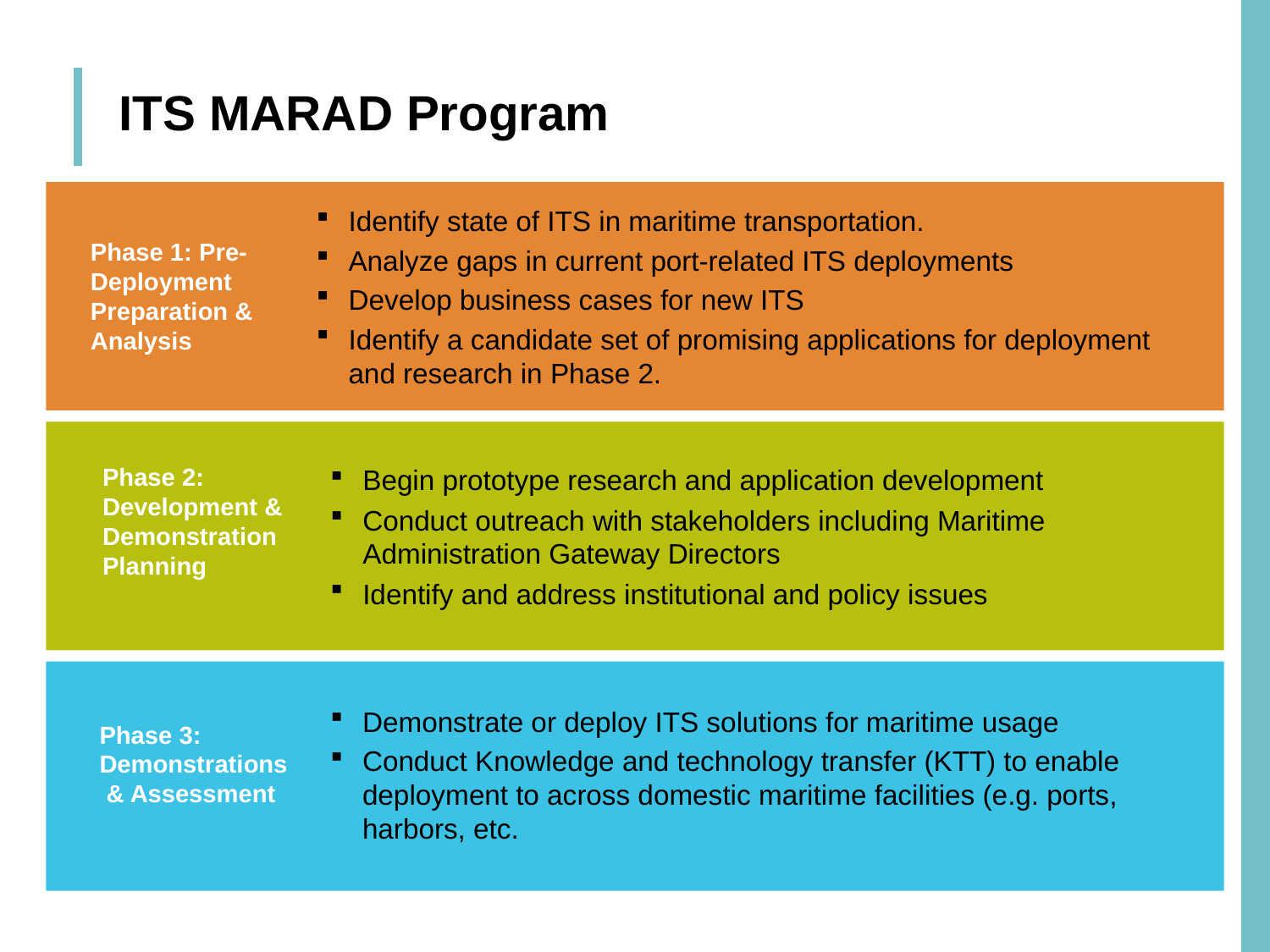

ITS MARAD Program

Identify state of ITS in maritime transportation.
Analyze gaps in current port-related ITS deployments
Develop business cases for new ITS
Identify a candidate set of promising applications for deployment and research in Phase 2.
Phase 1: Pre-Deployment Preparation & Analysis

Begin prototype research and application development
Conduct outreach with stakeholders including Maritime Administration Gateway Directors
Identify and address institutional and policy issues
Phase 2: Development & Demonstration Planning

Demonstrate or deploy ITS solutions for maritime usage
Conduct Knowledge and technology transfer (KTT) to enable deployment to across domestic maritime facilities (e.g. ports, harbors, etc.
Phase 3: Demonstrations  & Assessment